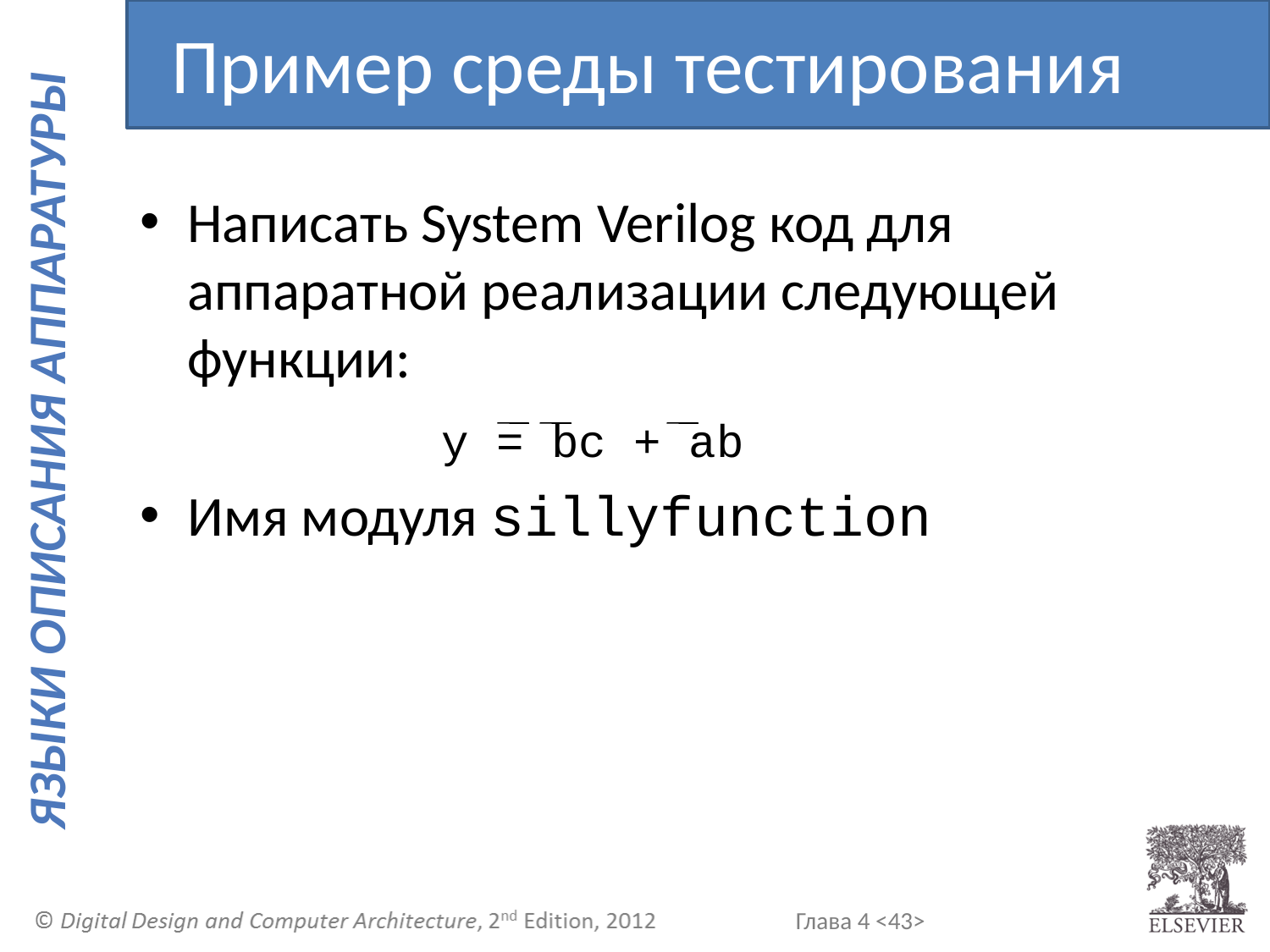

Пример среды тестирования

Написать System Verilog код для аппаратной реализации следующей функции:
			y = bc + ab
Имя модуля sillyfunction